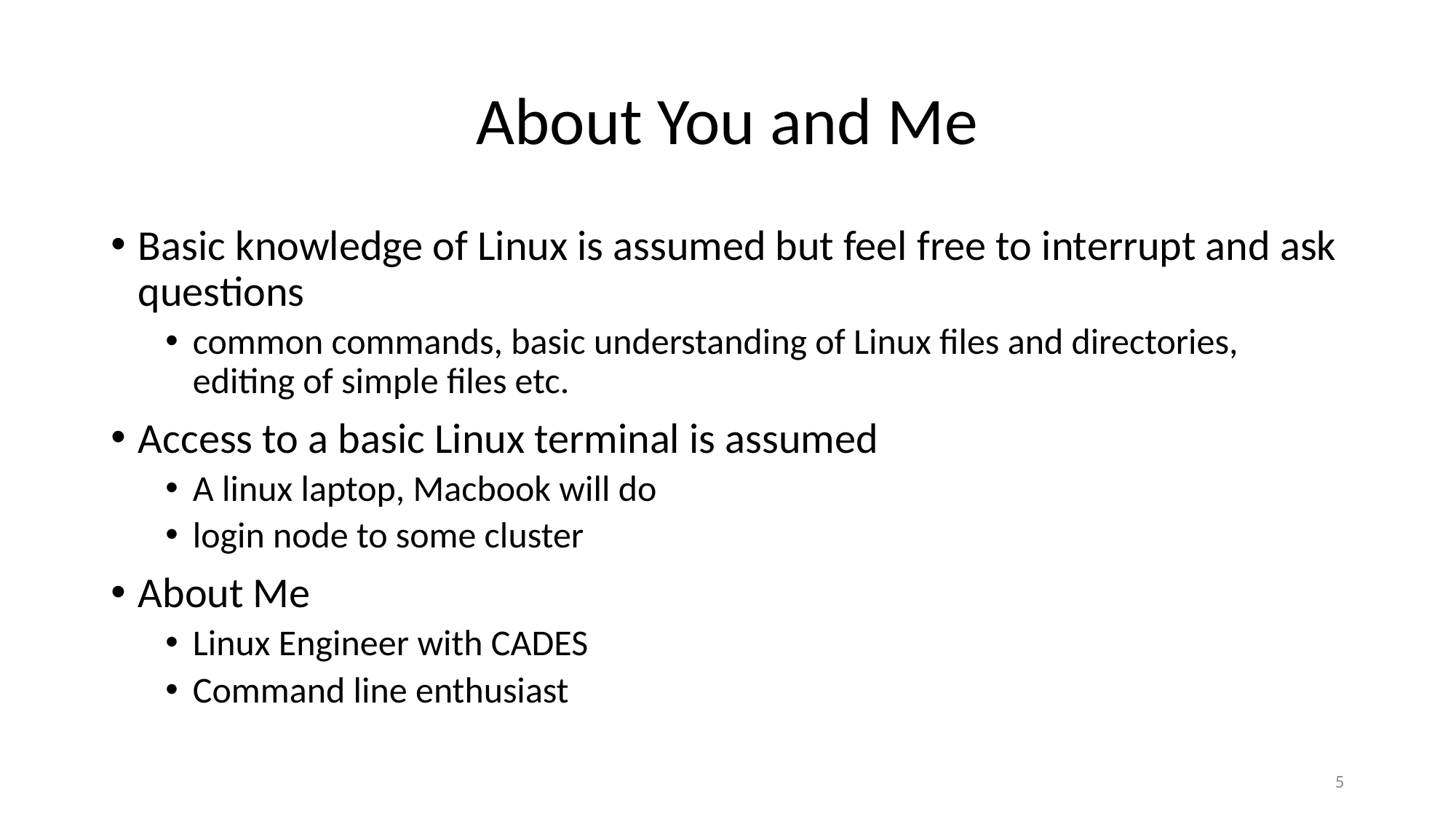

# About You and Me
Basic knowledge of Linux is assumed but feel free to interrupt and ask questions
common commands, basic understanding of Linux files and directories, editing of simple files etc.
Access to a basic Linux terminal is assumed
A linux laptop, Macbook will do
login node to some cluster
About Me
Linux Engineer with CADES
Command line enthusiast

5